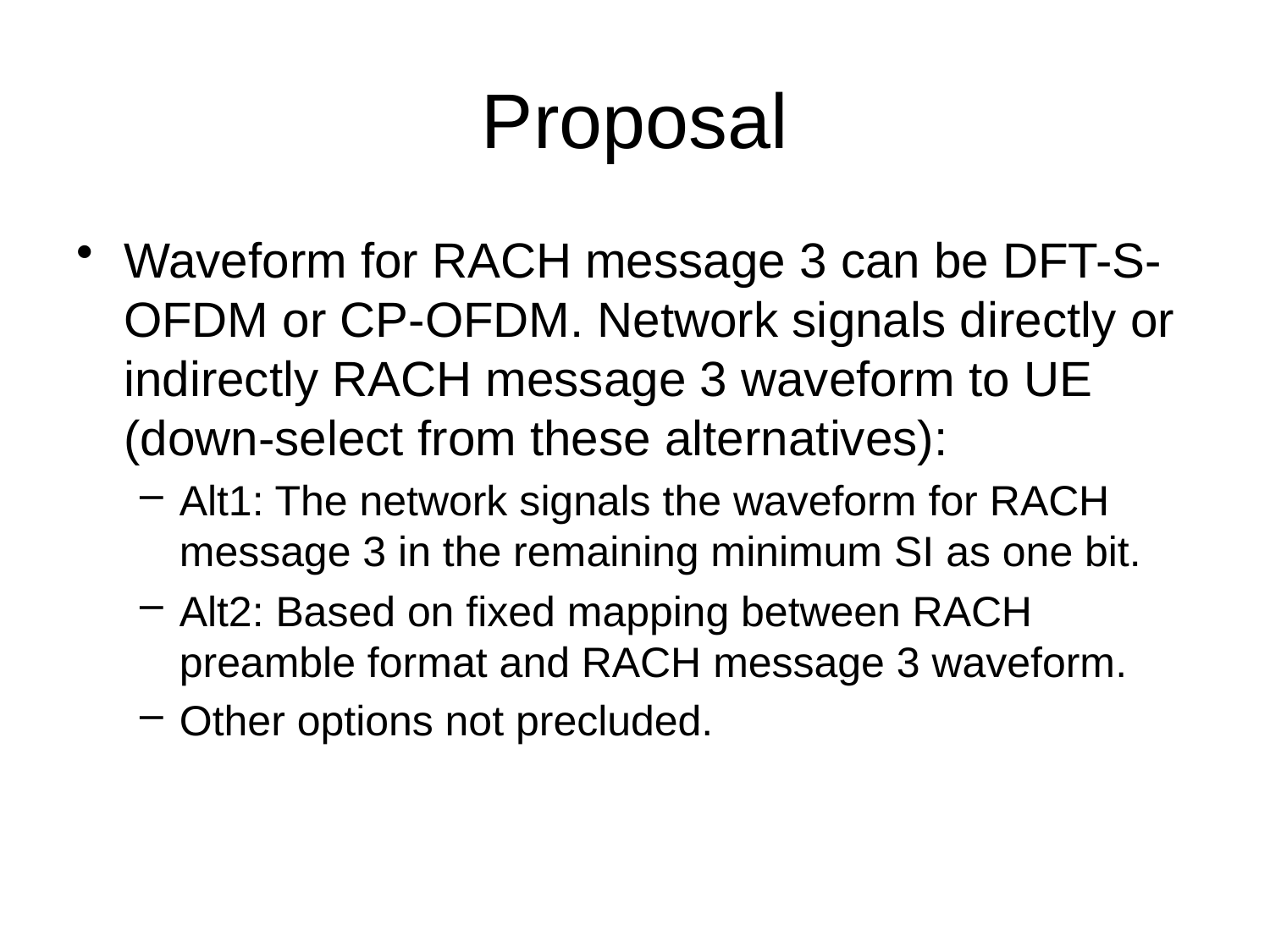

# Proposal
Waveform for RACH message 3 can be DFT-S-OFDM or CP-OFDM. Network signals directly or indirectly RACH message 3 waveform to UE (down-select from these alternatives):
Alt1: The network signals the waveform for RACH message 3 in the remaining minimum SI as one bit.
Alt2: Based on fixed mapping between RACH preamble format and RACH message 3 waveform.
Other options not precluded.